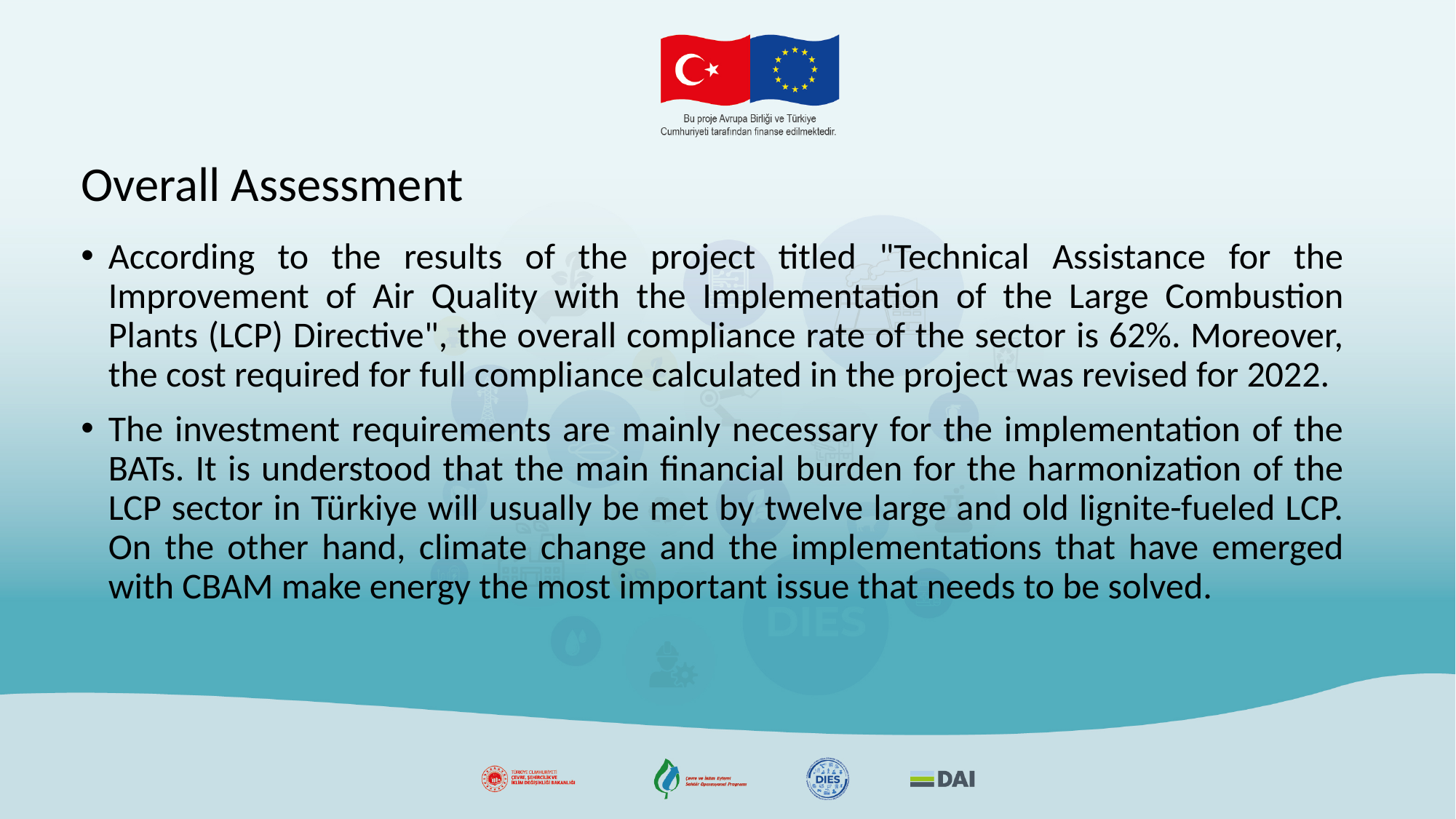

# Overall Assessment
According to the results of the project titled "Technical Assistance for the Improvement of Air Quality with the Implementation of the Large Combustion Plants (LCP) Directive", the overall compliance rate of the sector is 62%. Moreover, the cost required for full compliance calculated in the project was revised for 2022.
The investment requirements are mainly necessary for the implementation of the BATs. It is understood that the main financial burden for the harmonization of the LCP sector in Türkiye will usually be met by twelve large and old lignite-fueled LCP. On the other hand, climate change and the implementations that have emerged with CBAM make energy the most important issue that needs to be solved.